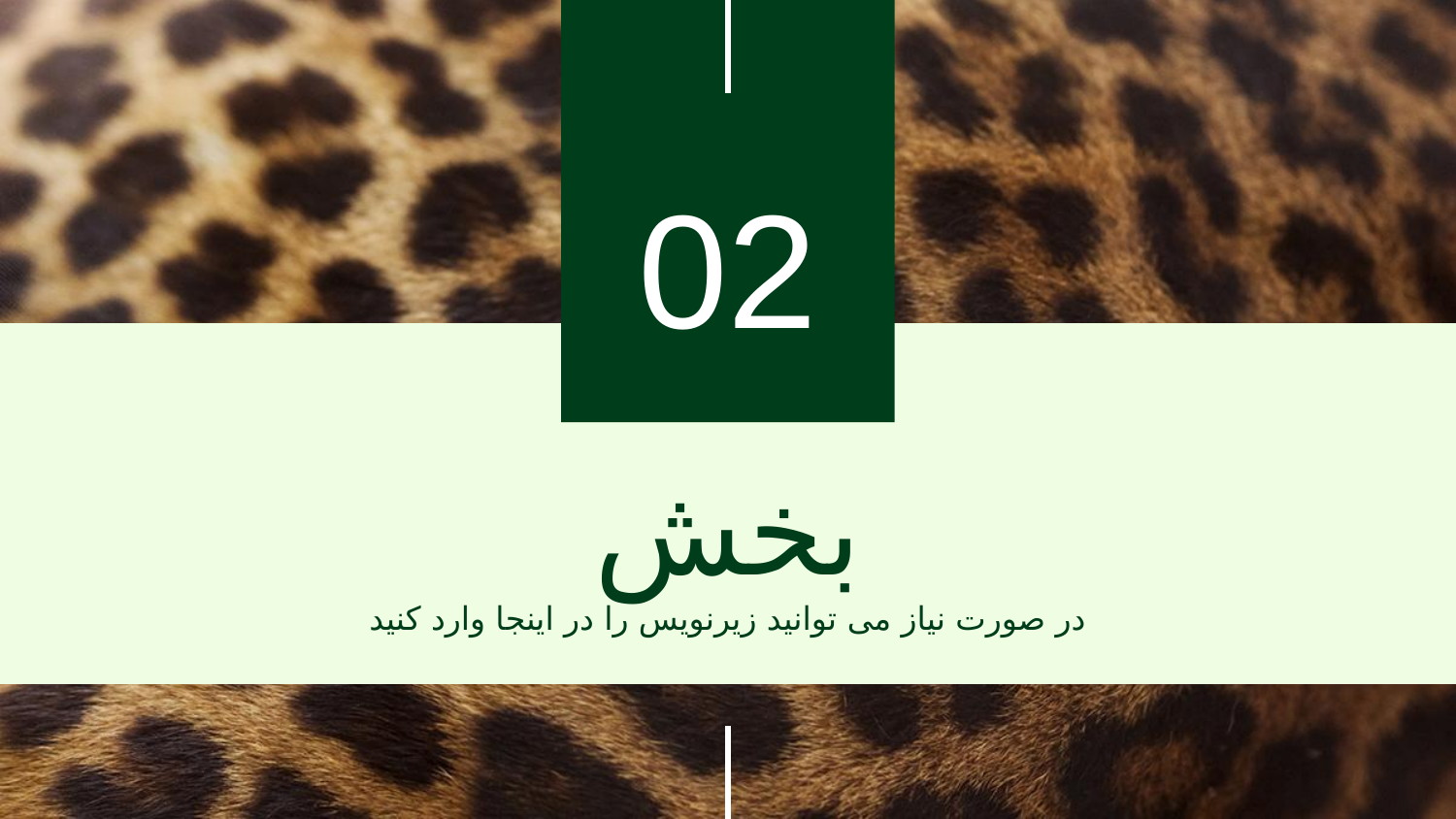

# 02
بخش
در صورت نیاز می توانید زیرنویس را در اینجا وارد کنید